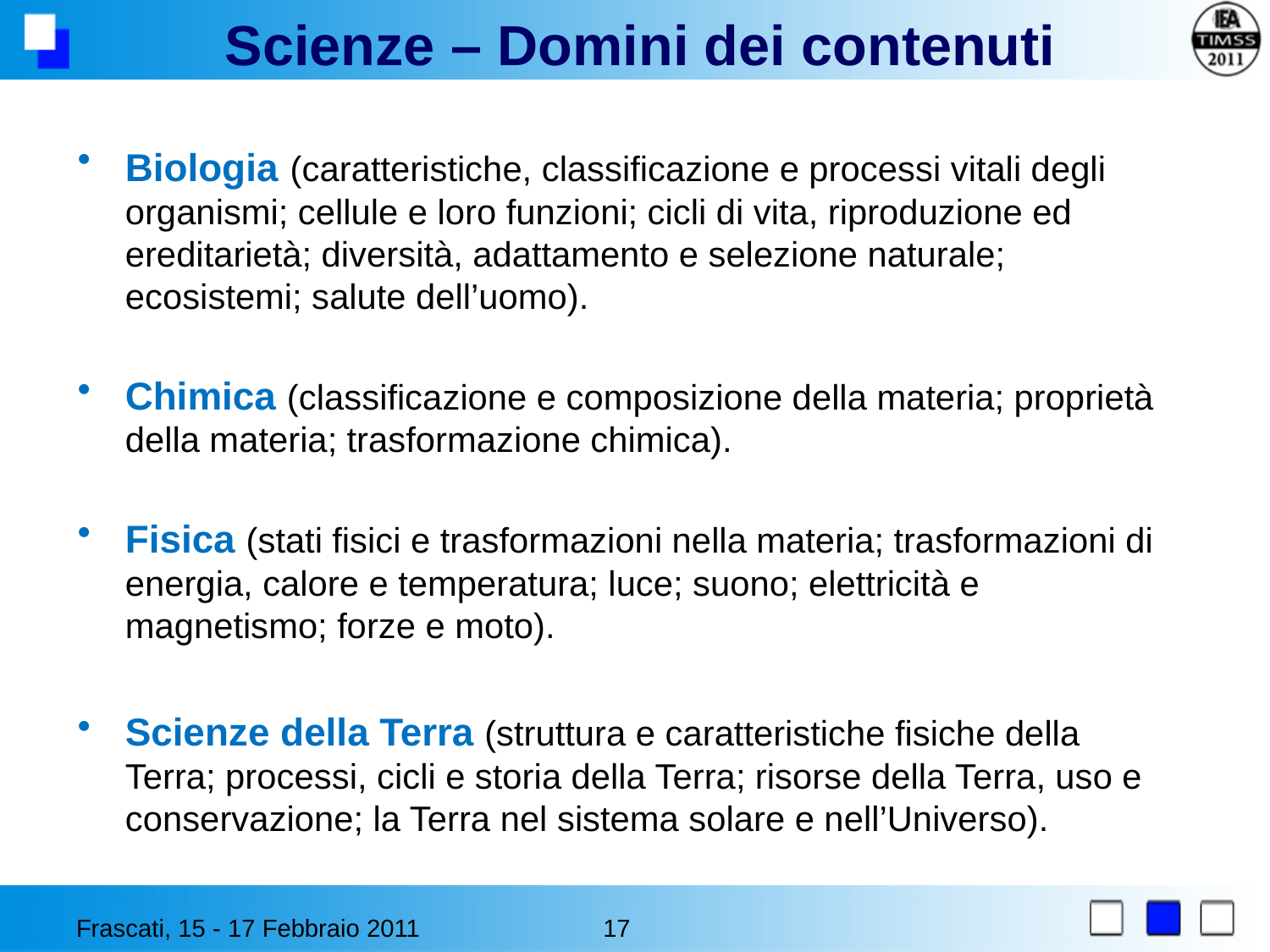

Scienze – Domini dei contenuti

Biologia (caratteristiche, classificazione e processi vitali degli organismi; cellule e loro funzioni; cicli di vita, riproduzione ed ereditarietà; diversità, adattamento e selezione naturale; ecosistemi; salute dell’uomo).

Chimica (classificazione e composizione della materia; proprietà della materia; trasformazione chimica).

Fisica (stati fisici e trasformazioni nella materia; trasformazioni di energia, calore e temperatura; luce; suono; elettricità e magnetismo; forze e moto).

Scienze della Terra (struttura e caratteristiche fisiche della Terra; processi, cicli e storia della Terra; risorse della Terra, uso e conservazione; la Terra nel sistema solare e nell’Universo).
Frascati, 15 - 17 Febbraio 2011
17